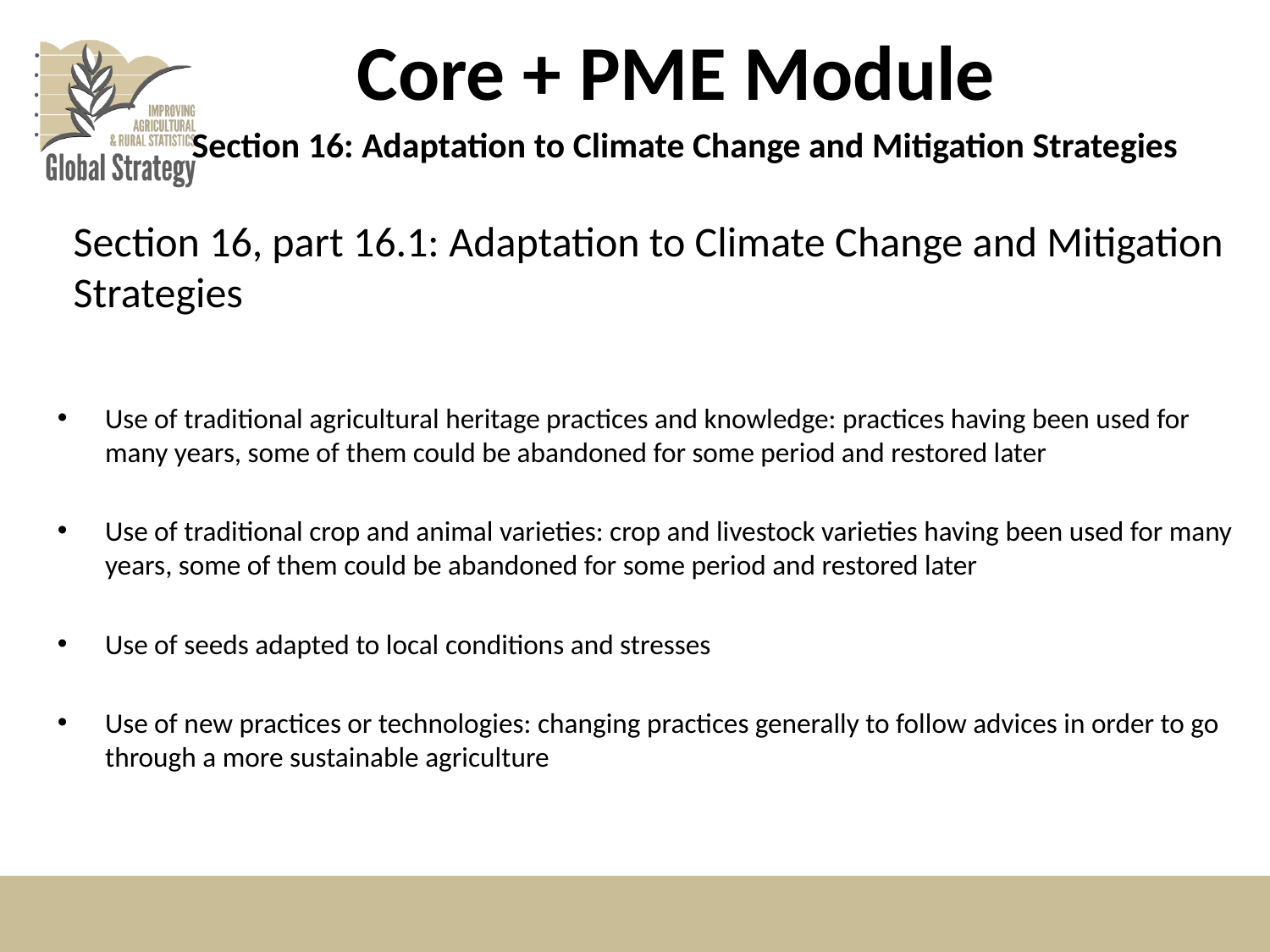

# Core + PME Module
       Section 16: Adaptation to Climate Change and Mitigation Strategies

Section 16, part 16.1: Adaptation to Climate Change and Mitigation Strategies

Use of traditional agricultural heritage practices and knowledge: practices having been used for many years, some of them could be abandoned for some period and restored later

Use of traditional crop and animal varieties: crop and livestock varieties having been used for many years, some of them could be abandoned for some period and restored later

Use of seeds adapted to local conditions and stresses

Use of new practices or technologies: changing practices generally to follow advices in order to go through a more sustainable agriculture